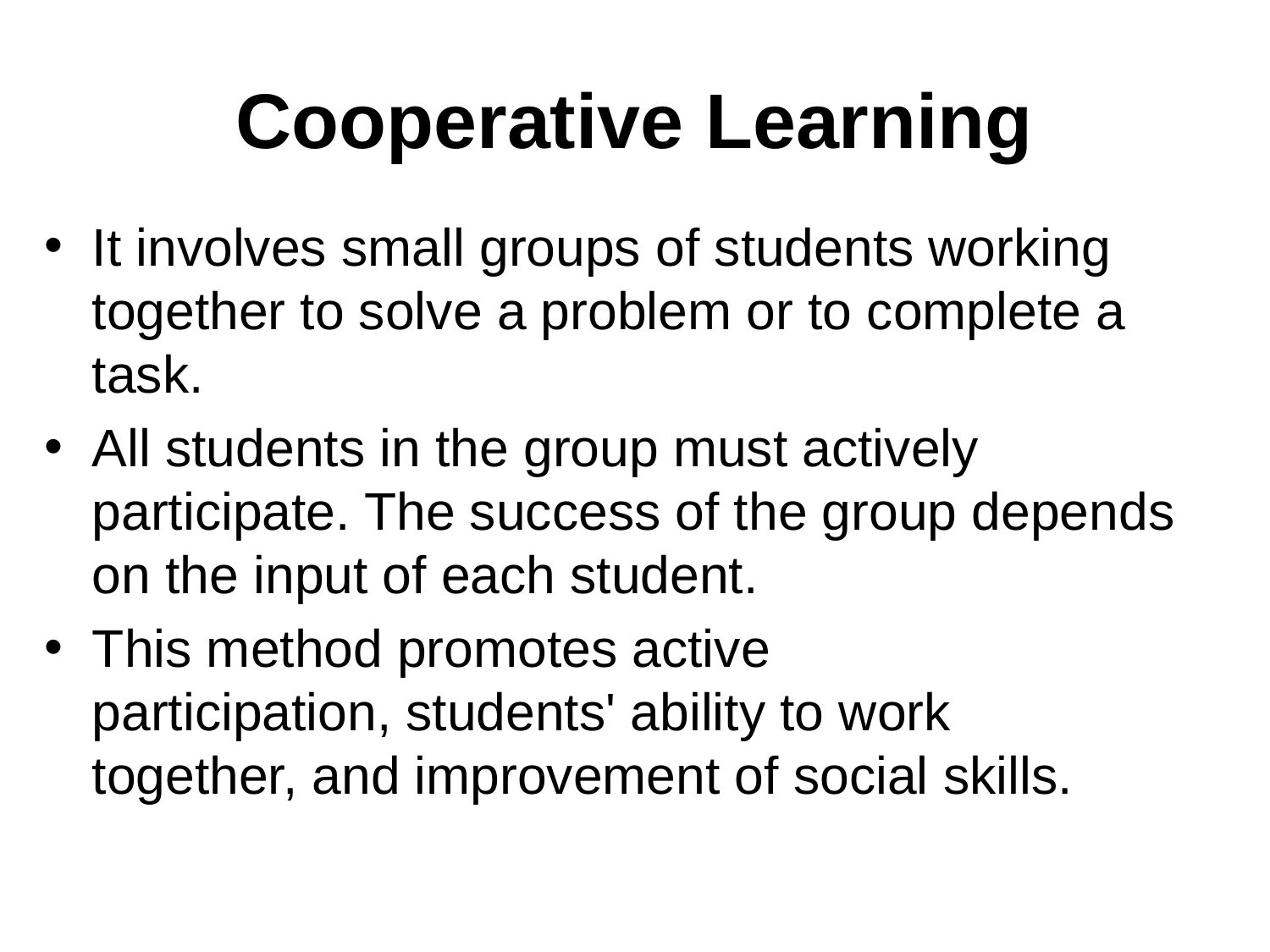

# Cooperative Learning
It involves small groups of students working together to solve a problem or to complete a task.
All students in the group must actively participate. The success of the group depends on the input of each student.
This method promotes active participation, students' ability to work together, and improvement of social skills.